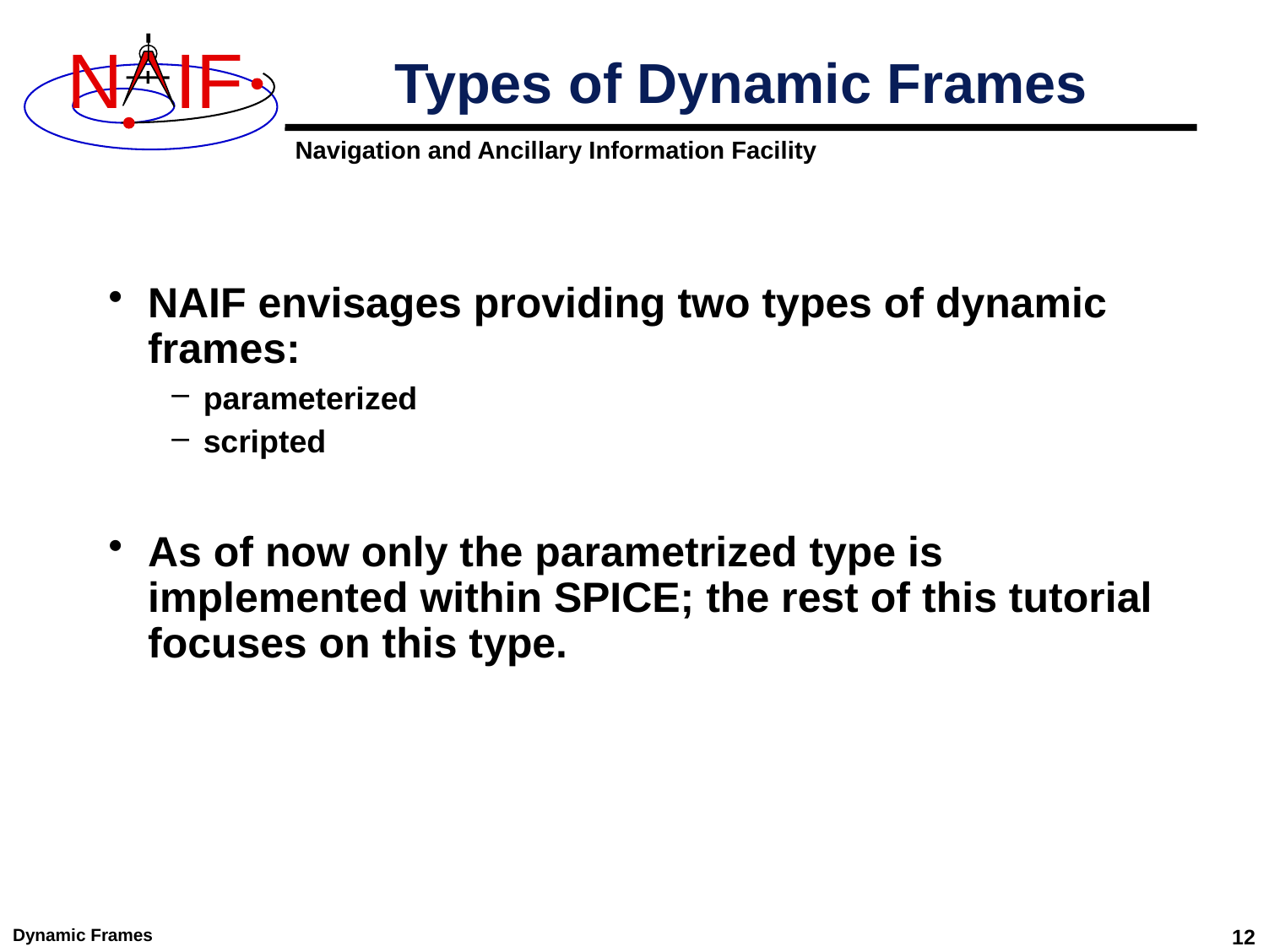

# Types of Dynamic Frames
NAIF envisages providing two types of dynamic frames:
parameterized
scripted

As of now only the parametrized type is implemented within SPICE; the rest of this tutorial focuses on this type.
Dynamic Frames
12